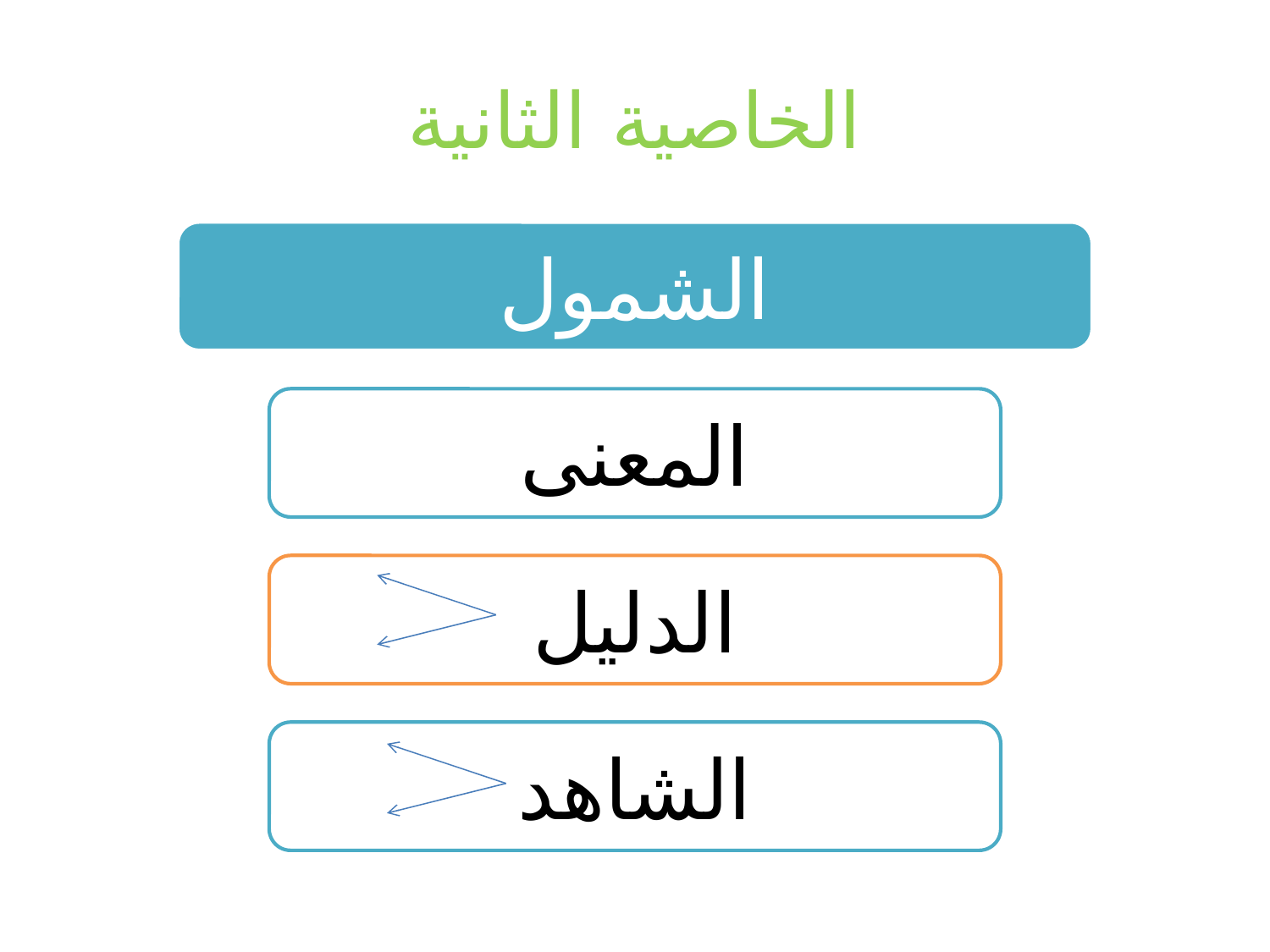

# الخاصية الثانية
الشمول
المعنى
الدليل
الشاهد